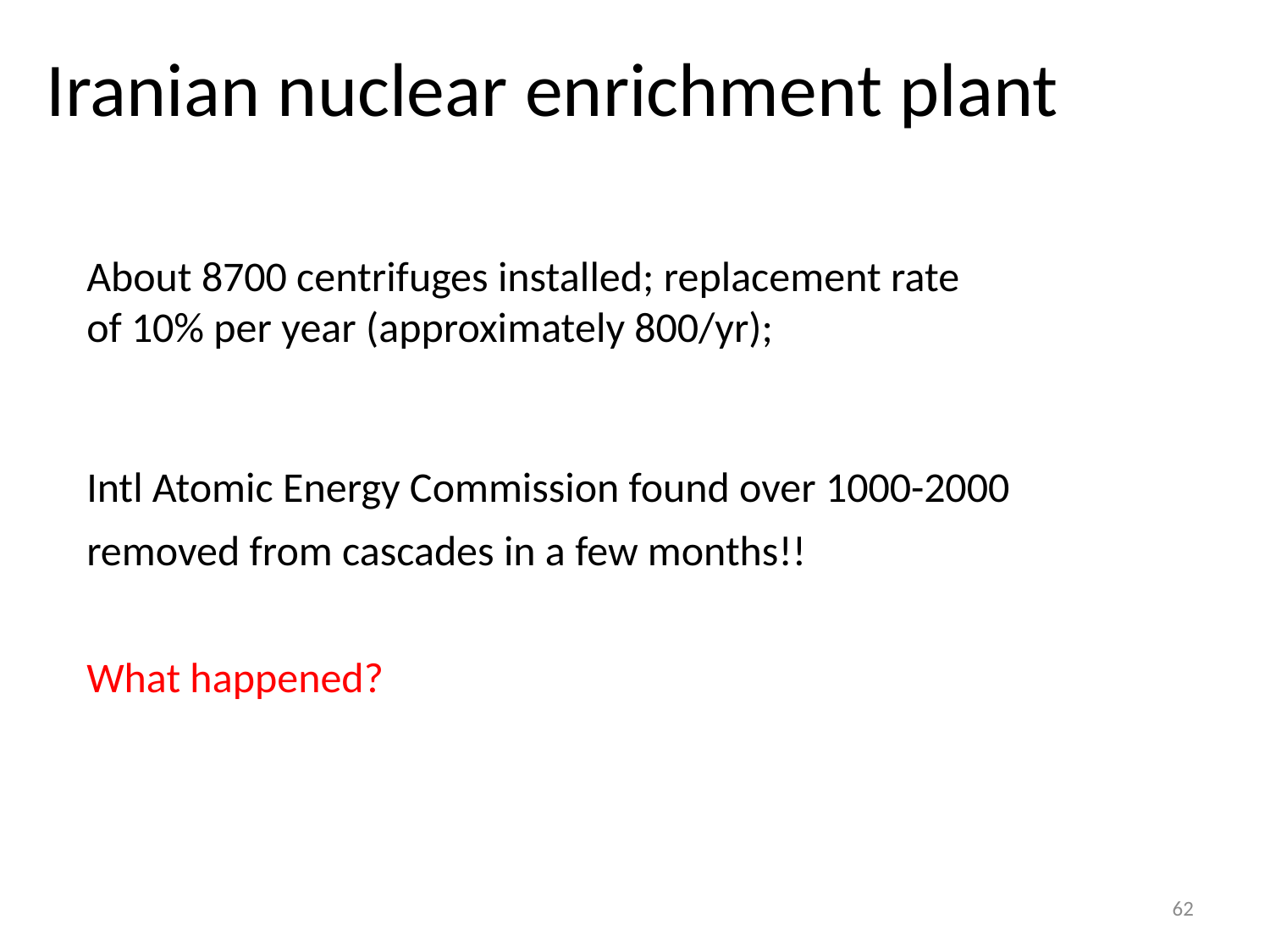

# Iranian nuclear enrichment plant
About 8700 centrifuges installed; replacement rate of 10% per year (approximately 800/yr);
Intl Atomic Energy Commission found over 1000-2000 removed from cascades in a few months!!

What happened?
62